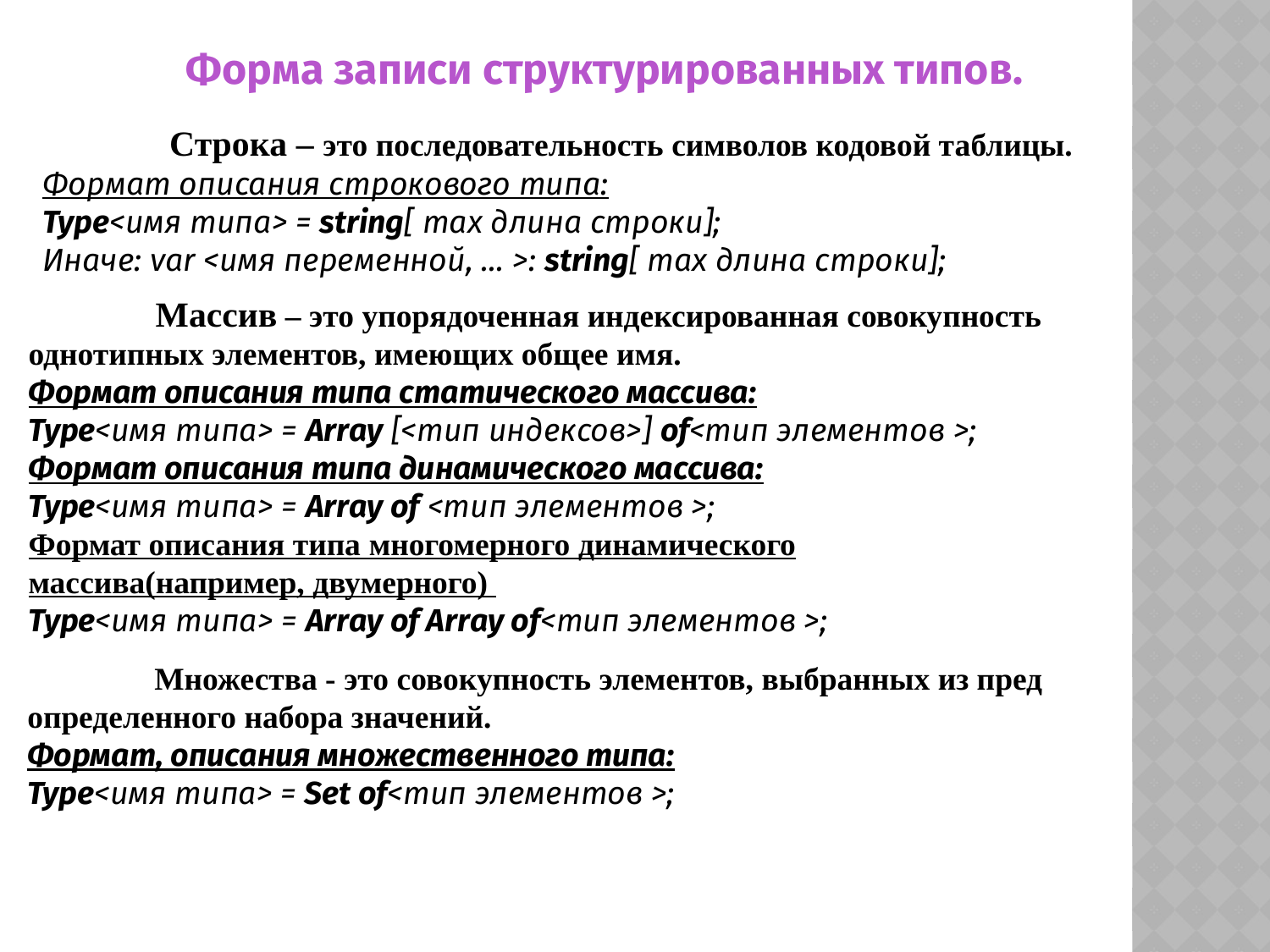

Форма записи структурированных типов.
	Строка – это последовательность символов кодовой таблицы.
Формат описания строкового типа:
Type<имя типа> = string[ max длина строки];
Иначе: var <имя переменной, ... >: string[ max длина строки];
	Массив – это упорядоченная индексированная совокупность однотипных элементов, имеющих общее имя.
Формат описания типа статического массива:
Type<имя типа> = Аrrау [<тип индексов>] of<тип элементов >;
Формат описания типа динамического массива:
Type<имя типа> = Аrrау of <тип элементов >;
Формат описания типа многомерного динамического массива(например, дву­мерного)
Type<имя типа> = Аrrау of Аrrау of<тип элементов >;
	Множества - это совокупность элементов, выбранных из пред­определенного набора значений.
Формат, описания множественного типа:
Type<имя типа> = Set of<тип элементов >;